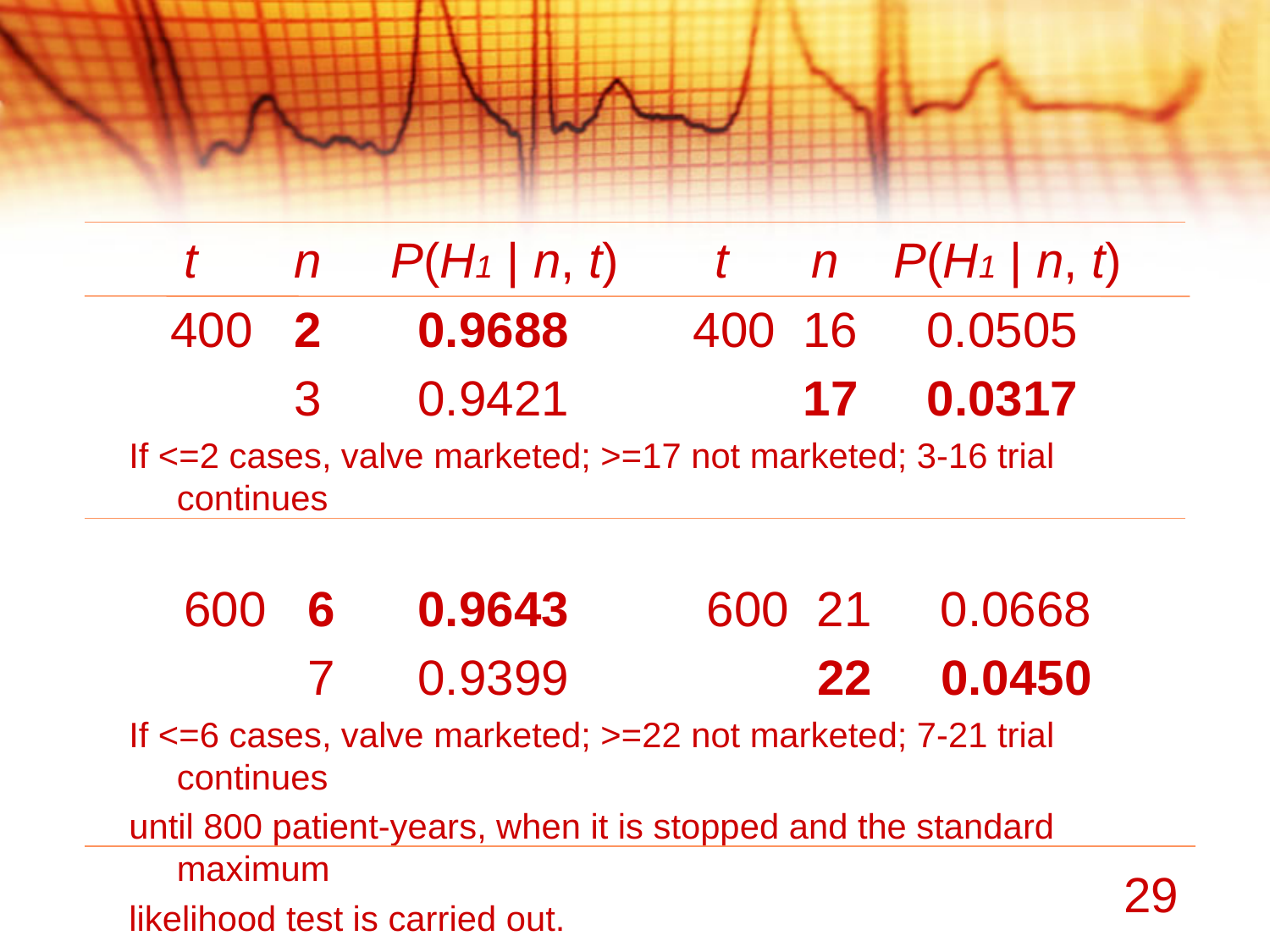

t       n     P(H1 | n, t)       t      n    P(H1 | n, t)
   400   2       0.9688         400  16     0.0505
            3       0.9421                 17     0.0317
If <=2 cases, valve marketed; >=17 not marketed; 3-16 trial continues

    600   6      0.9643          600  21     0.0668
             7      0.9399                  22     0.0450
If <=6 cases, valve marketed; >=22 not marketed; 7-21 trial continues
until 800 patient-years, when it is stopped and the standard maximum
likelihood test is carried out.

29